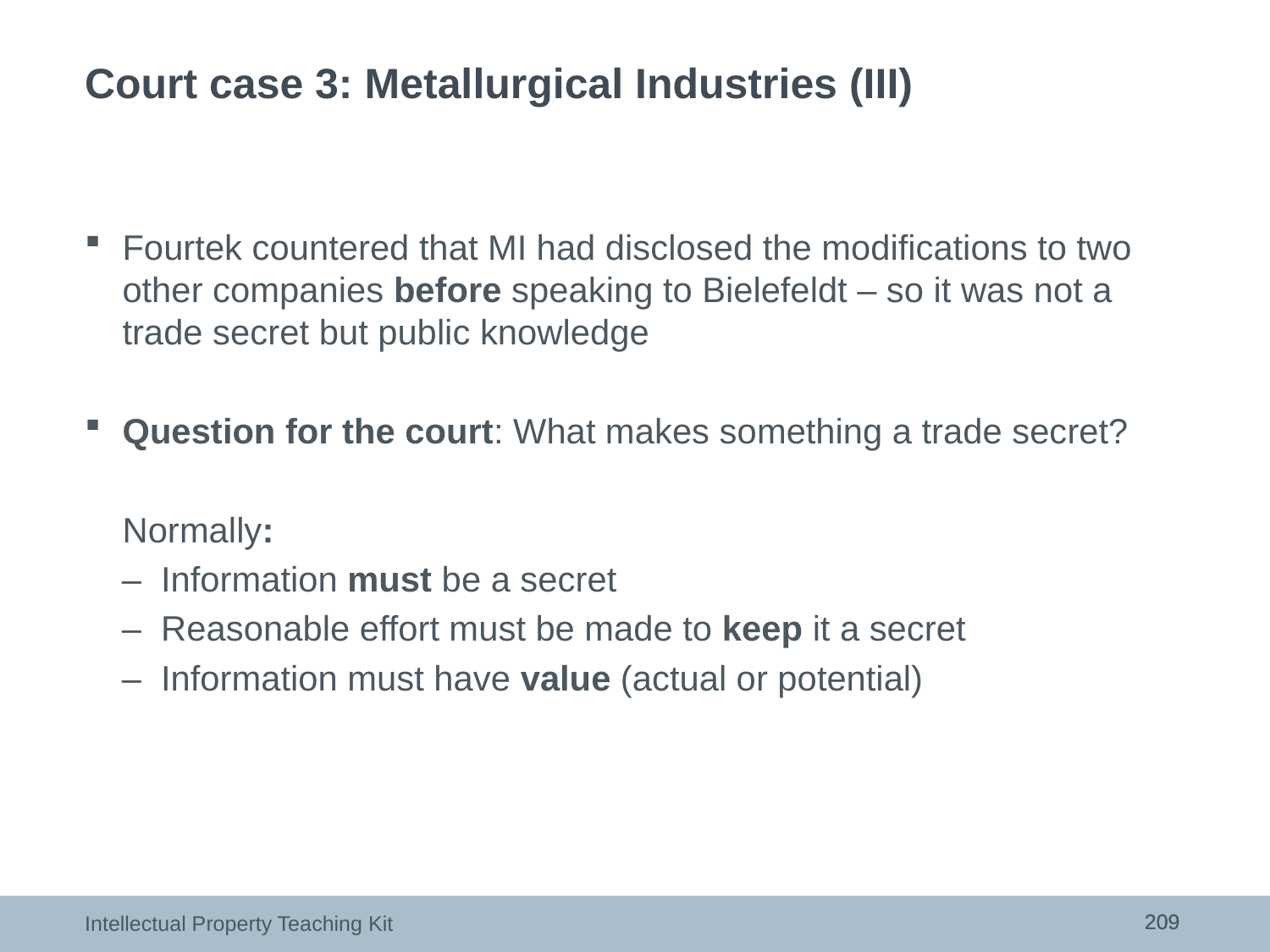

# Court case 3: Metallurgical Industries (III)
Fourtek countered that MI had disclosed the modifications to two other companies before speaking to Bielefeldt – so it was not a trade secret but public knowledge

Question for the court: What makes something a trade secret?

	Normally:
–  Information must be a secret
–  Reasonable effort must be made to keep it a secret
–  Information must have value (actual or potential)

209
209
Intellectual Property Teaching Kit